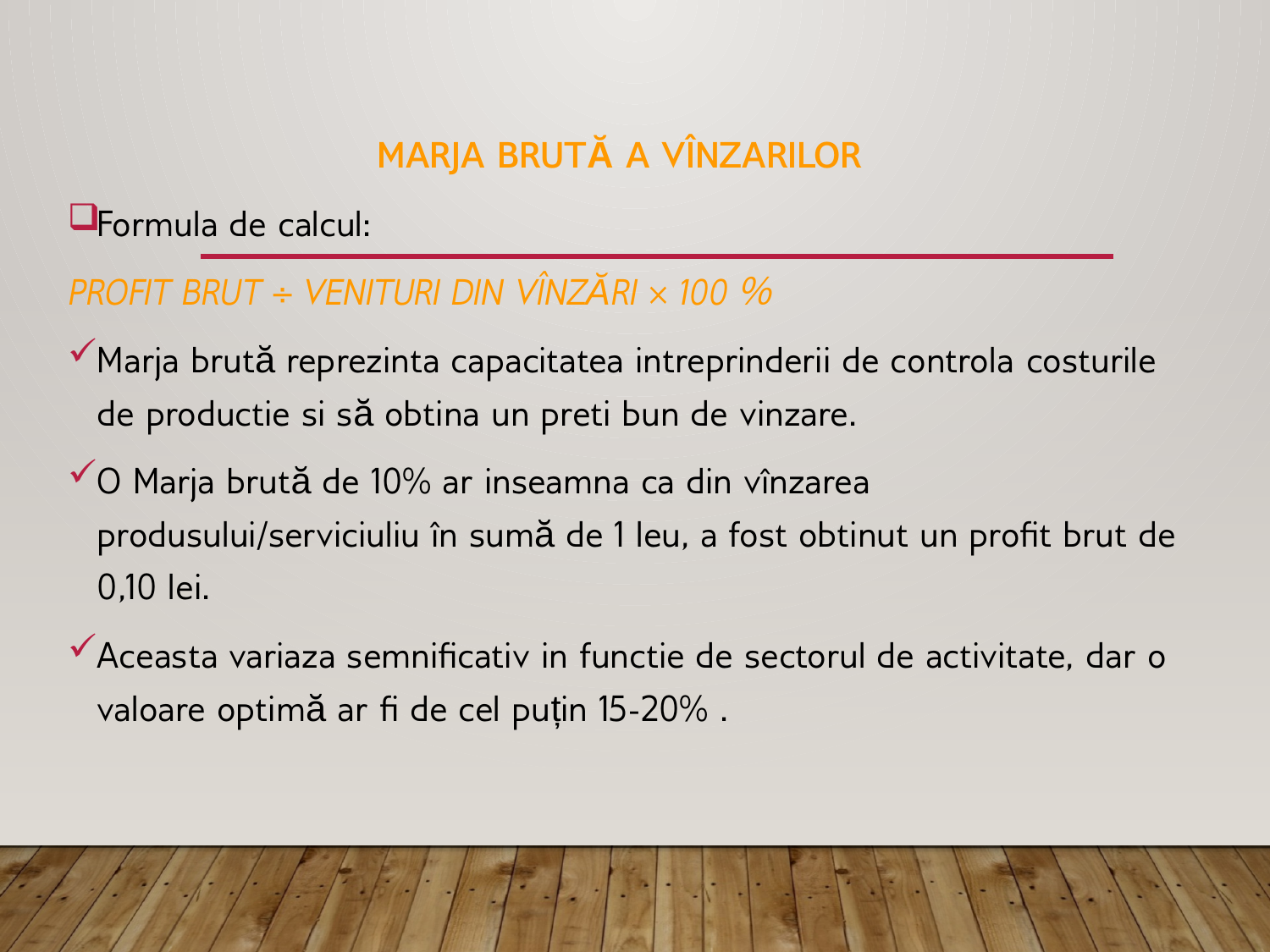

MARJA BRUTĂ A VÎNZARILOR
Formula de calcul:
PROFIT BRUT ÷ VENITURI DIN VÎNZĂRI × 100％
Marja brută reprezinta capacitatea intreprinderii de controla costurile de productie si să obtina un preti bun de vinzare.
O Marja brută de 10% ar inseamna ca din vînzarea  produsului/serviciuliu în sumă de 1 leu, a fost obtinut un profit brut de 0,10 lei.
Aceasta variaza semnificativ in functie de sectorul de activitate, dar o valoare optimă ar fi de cel puțin 15-20% .